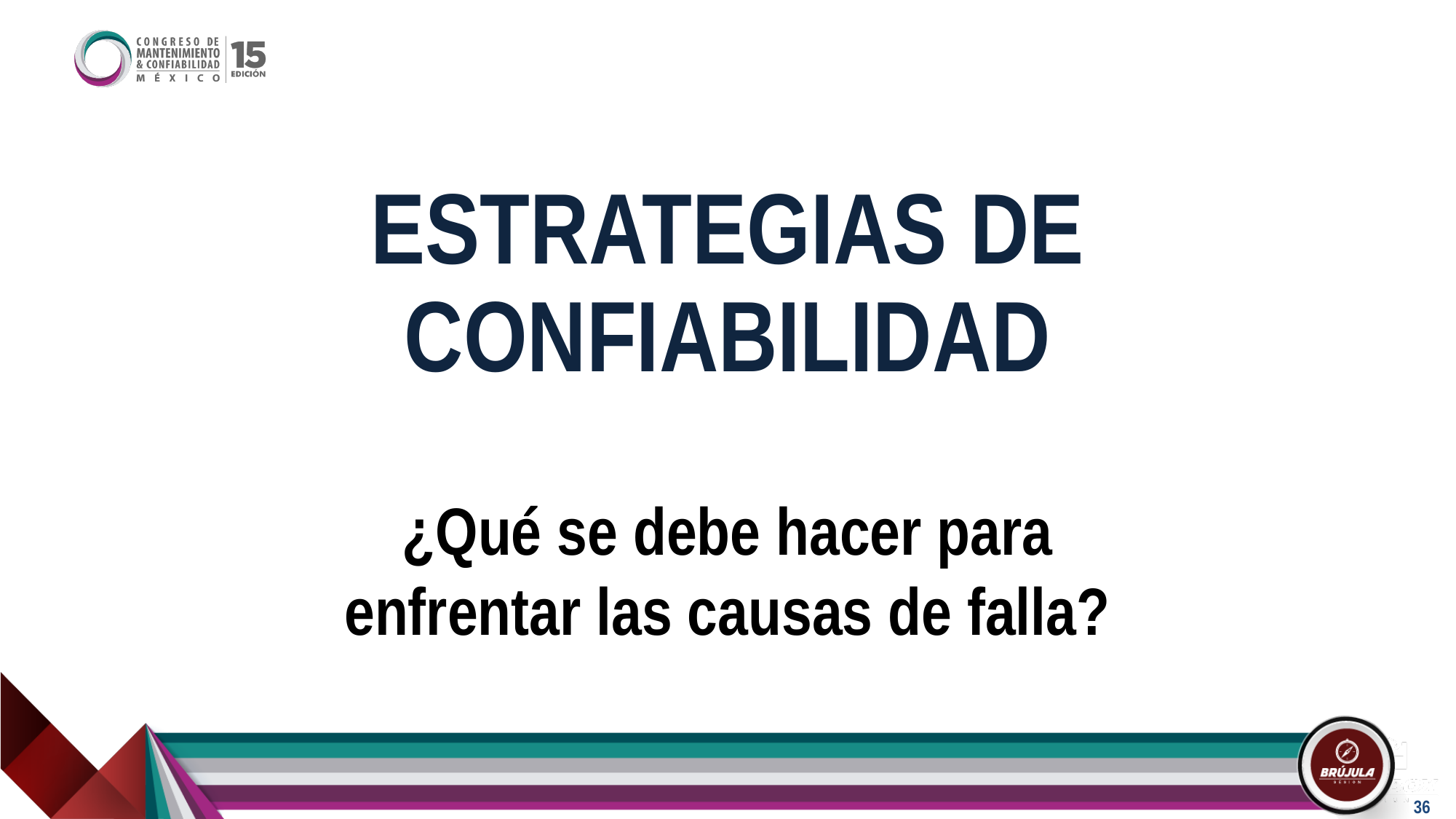

# ESTRATEGIAS DE CONFIABILIDAD
¿Qué se debe hacer para enfrentar las causas de falla?
36